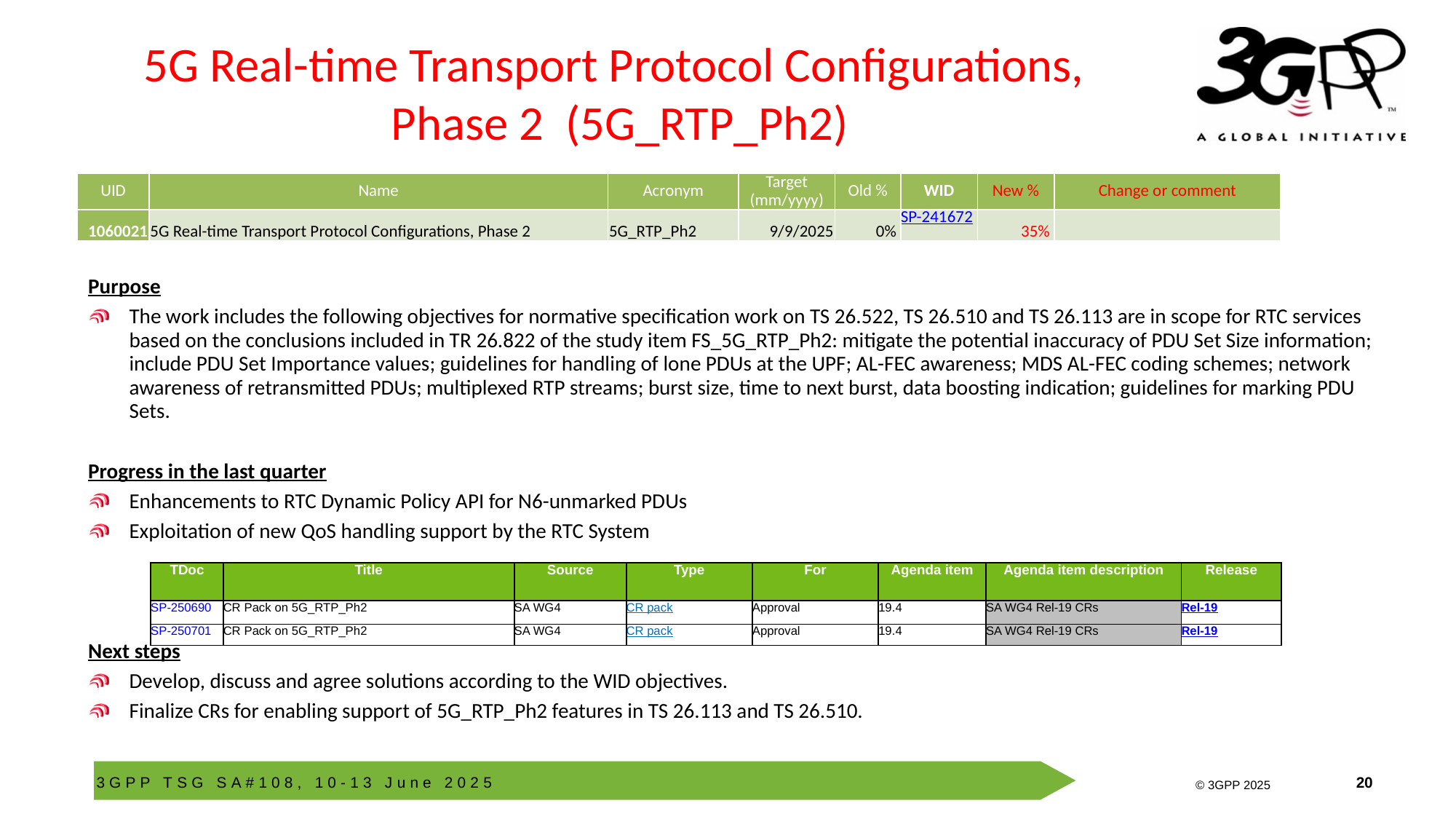

# 5G Real-time Transport Protocol Configurations, Phase 2  (5G_RTP_Ph2)
| UID | Name | Acronym | Target (mm/yyyy) | Old % | WID | New % | Change or comment |
| --- | --- | --- | --- | --- | --- | --- | --- |
| 1060021 | 5G Real-time Transport Protocol Configurations, Phase 2 | 5G\_RTP\_Ph2 | 9/9/2025 | 0% | SP-241672 | 35% |  |
Purpose
The work includes the following objectives for normative specification work on TS 26.522, TS 26.510 and TS 26.113 are in scope for RTC services based on the conclusions included in TR 26.822 of the study item FS_5G_RTP_Ph2: mitigate the potential inaccuracy of PDU Set Size information; include PDU Set Importance values; guidelines for handling of lone PDUs at the UPF; AL-FEC awareness; MDS AL-FEC coding schemes; network awareness of retransmitted PDUs; multiplexed RTP streams; burst size, time to next burst, data boosting indication; guidelines for marking PDU Sets.

Progress in the last quarter
Enhancements to RTC Dynamic Policy API for N6-unmarked PDUs
Exploitation of new QoS handling support by the RTC System

Next steps
Develop, discuss and agree solutions according to the WID objectives.
Finalize CRs for enabling support of 5G_RTP_Ph2 features in TS 26.113 and TS 26.510.

| TDoc | Title | Source | Type | For | Agenda item | Agenda item description | Release |
| --- | --- | --- | --- | --- | --- | --- | --- |
| SP-250690 | CR Pack on 5G\_RTP\_Ph2 | SA WG4 | CR pack | Approval | 19.4 | SA WG4 Rel-19 CRs | Rel-19 |
| SP-250701 | CR Pack on 5G\_RTP\_Ph2 | SA WG4 | CR pack | Approval | 19.4 | SA WG4 Rel-19 CRs | Rel-19 |